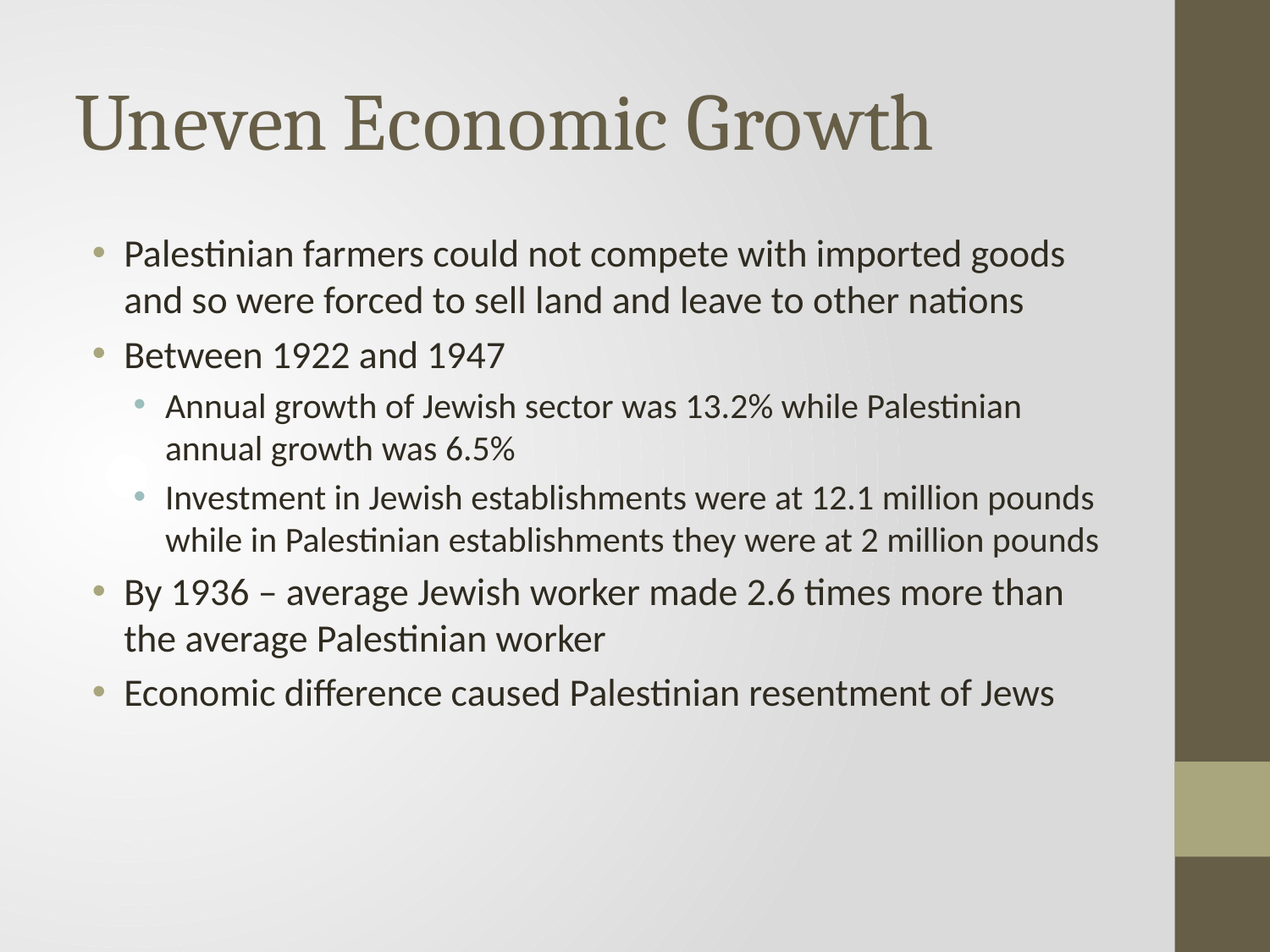

# Uneven Economic Growth
Palestinian farmers could not compete with imported goods and so were forced to sell land and leave to other nations
Between 1922 and 1947
Annual growth of Jewish sector was 13.2% while Palestinian annual growth was 6.5%
Investment in Jewish establishments were at 12.1 million pounds while in Palestinian establishments they were at 2 million pounds
By 1936 – average Jewish worker made 2.6 times more than the average Palestinian worker
Economic difference caused Palestinian resentment of Jews